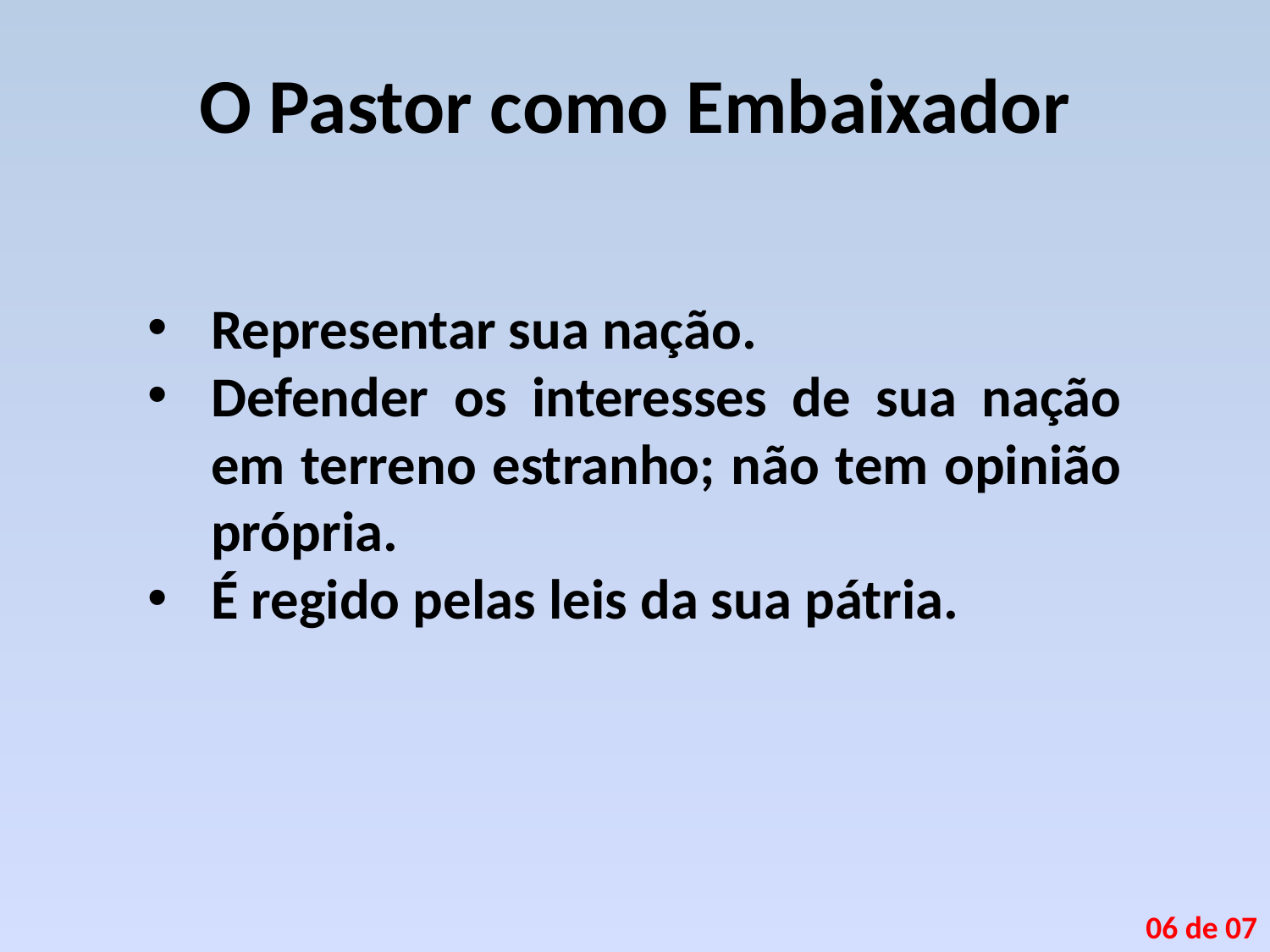

# O Pastor como Embaixador
Representar sua nação.
Defender os interesses de sua nação em terreno estranho; não tem opinião própria.
É regido pelas leis da sua pátria.
06 de 07